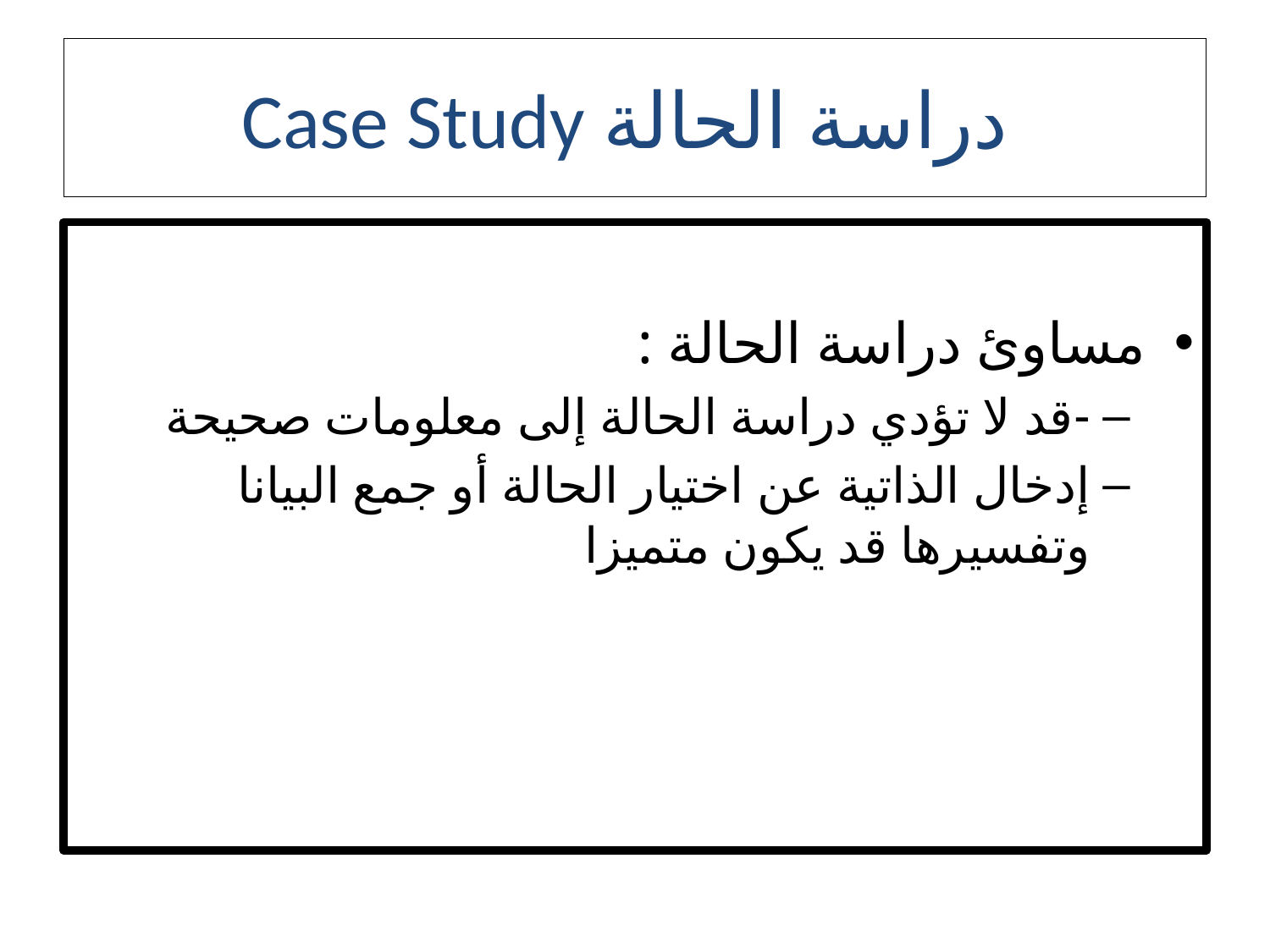

# Case Study دراسة الحالة

مساوئ دراسة الحالة :
-قد لا تؤدي دراسة الحالة إلى معلومات صحيحة
إدخال الذاتية عن اختيار الحالة أو جمع البيانا وتفسيرها قد يكون متميزا